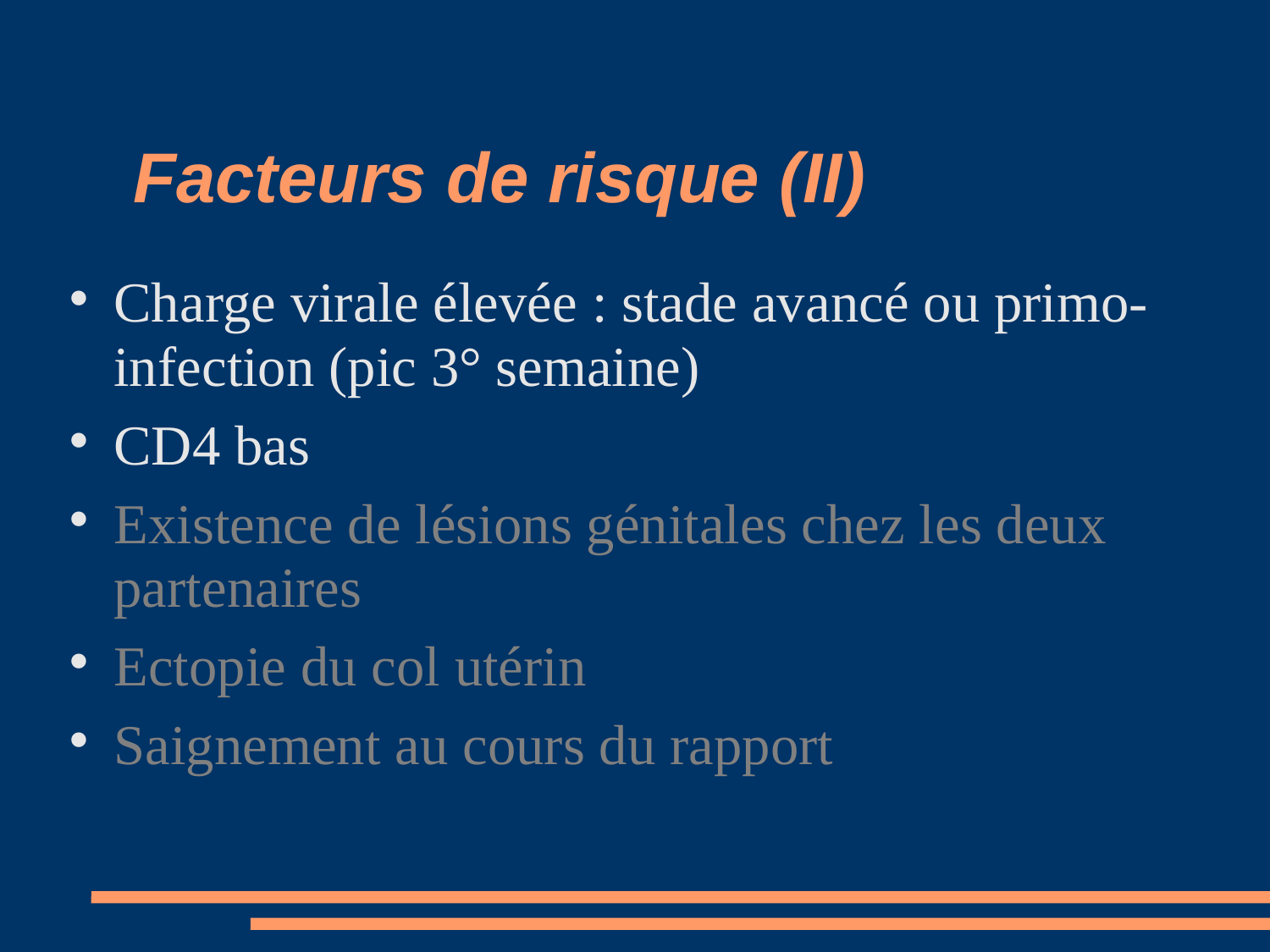

# Facteurs de risque (II)‏
Charge virale élevée : stade avancé ou primo-infection (pic 3° semaine)‏
CD4 bas
Existence de lésions génitales chez les deux partenaires
Ectopie du col utérin
Saignement au cours du rapport